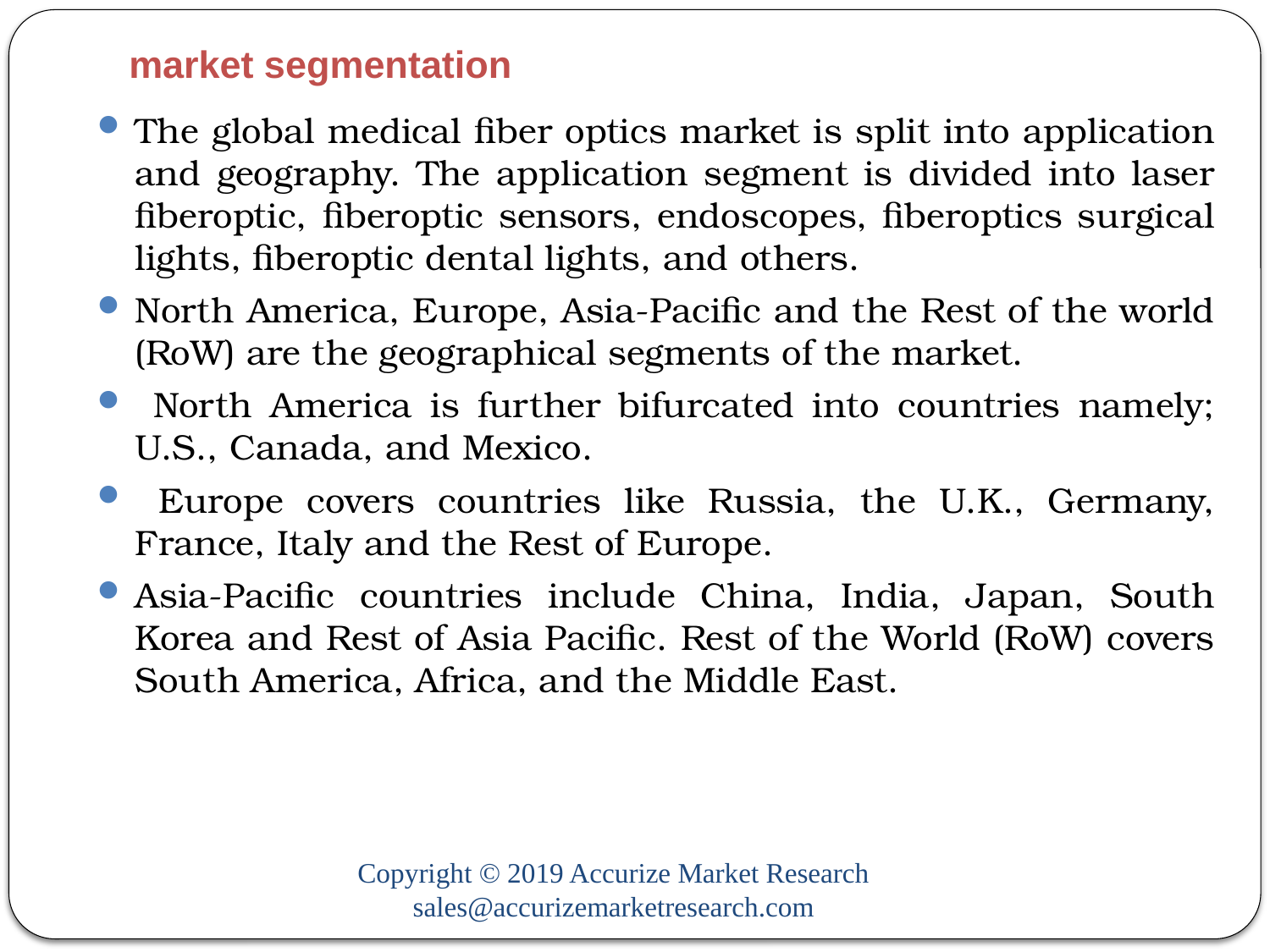

# market segmentation
The global medical fiber optics market is split into application and geography. The application segment is divided into laser fiberoptic, fiberoptic sensors, endoscopes, fiberoptics surgical lights, fiberoptic dental lights, and others.
North America, Europe, Asia-Pacific and the Rest of the world (RoW) are the geographical segments of the market.
 North America is further bifurcated into countries namely; U.S., Canada, and Mexico.
 Europe covers countries like Russia, the U.K., Germany, France, Italy and the Rest of Europe.
Asia-Pacific countries include China, India, Japan, South Korea and Rest of Asia Pacific. Rest of the World (RoW) covers South America, Africa, and the Middle East.

Copyright © 2019 Accurize Market Research sales@accurizemarketresearch.com